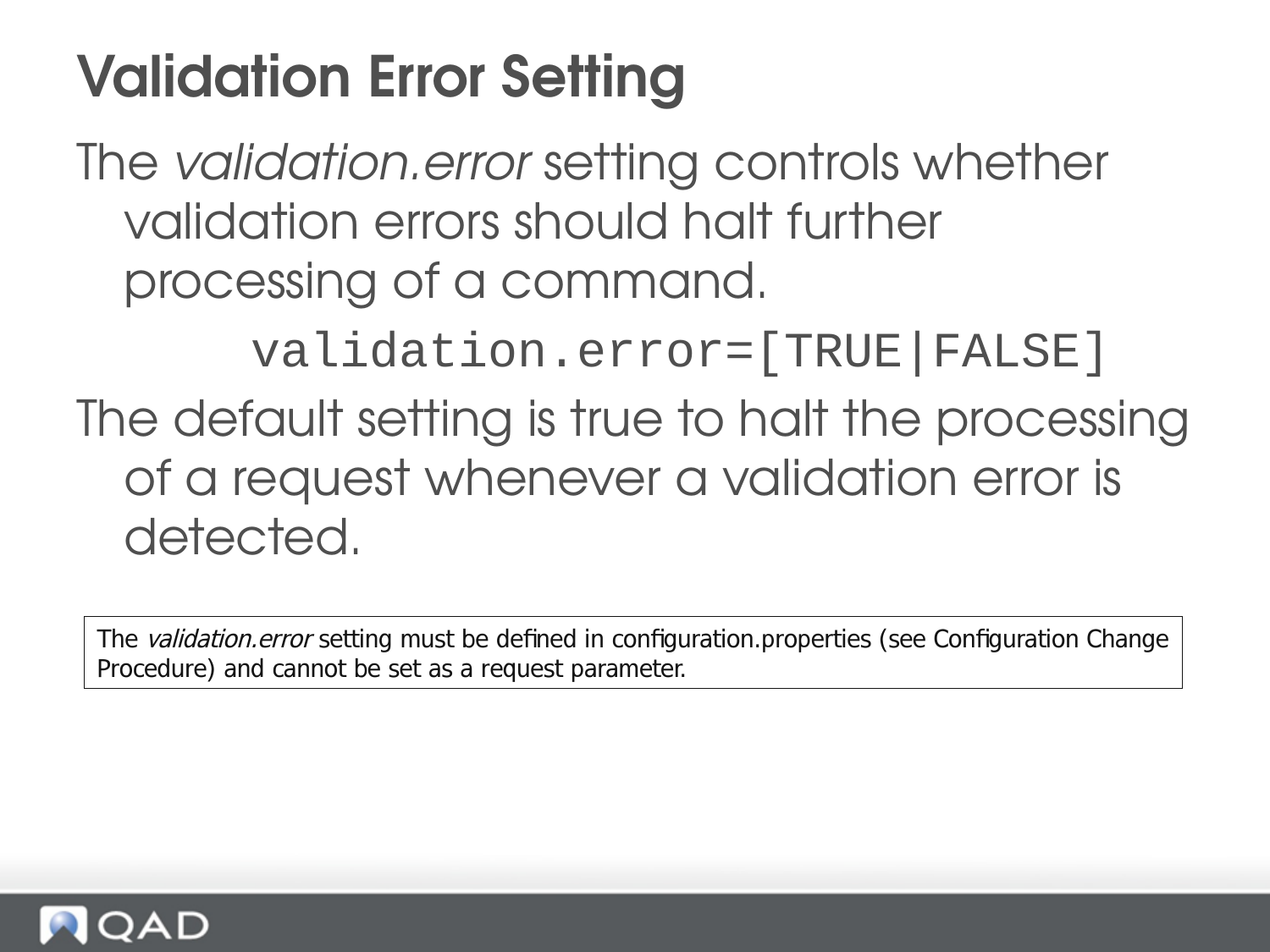

# Validation Error Setting
The validation.error setting controls whether validation errors should halt further processing of a command.
		validation.error=[TRUE|FALSE]
The default setting is true to halt the processing of a request whenever a validation error is detected.
The validation.error setting must be defined in configuration.properties (see Configuration Change
Procedure) and cannot be set as a request parameter.